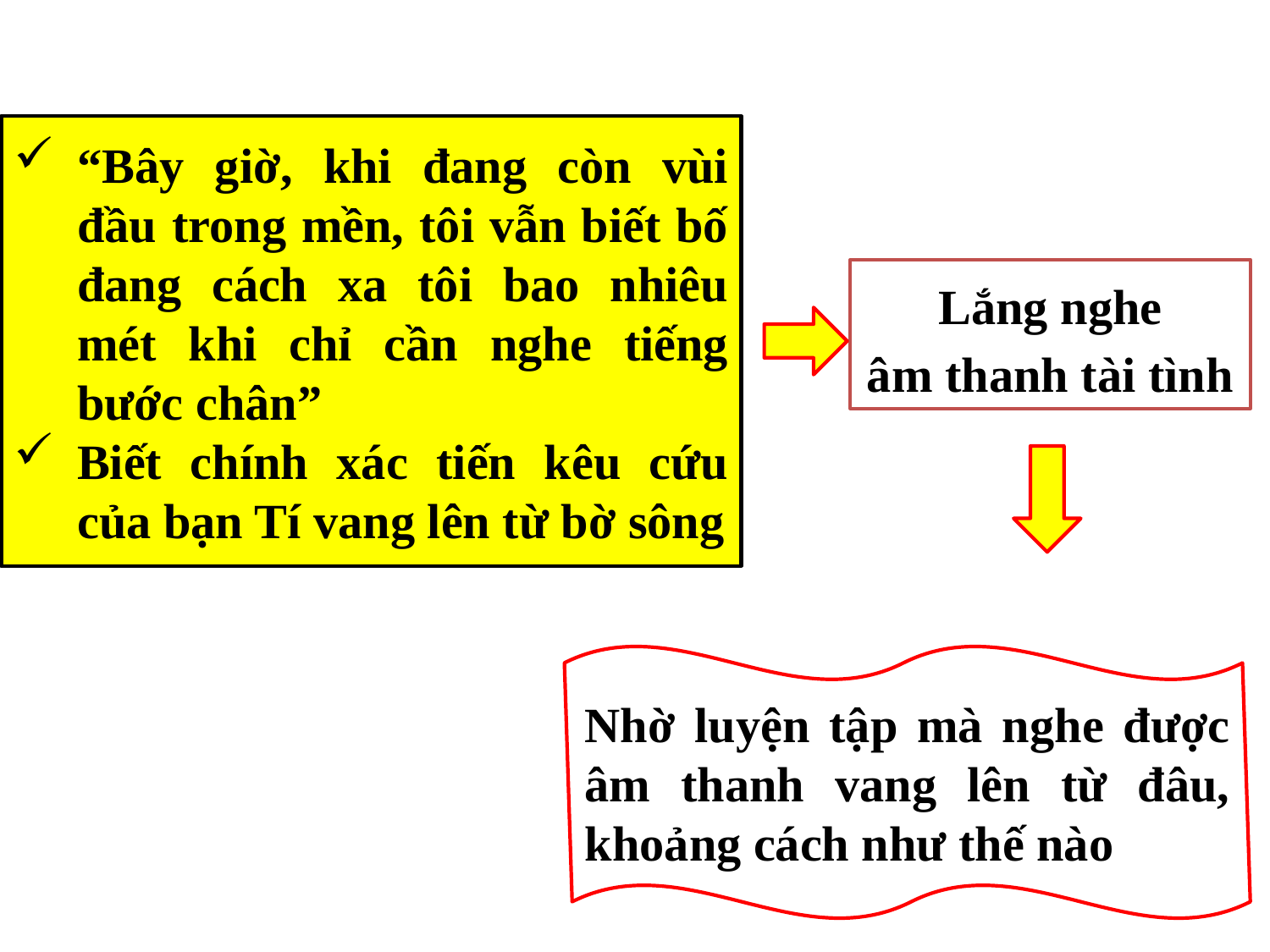

“Bây giờ, khi đang còn vùi đầu trong mền, tôi vẫn biết bố đang cách xa tôi bao nhiêu mét khi chỉ cần nghe tiếng bước chân”
Biết chính xác tiến kêu cứu của bạn Tí vang lên từ bờ sông
 Lắng nghe
âm thanh tài tình

Nhờ luyện tập mà nghe được âm thanh vang lên từ đâu, khoảng cách như thế nào